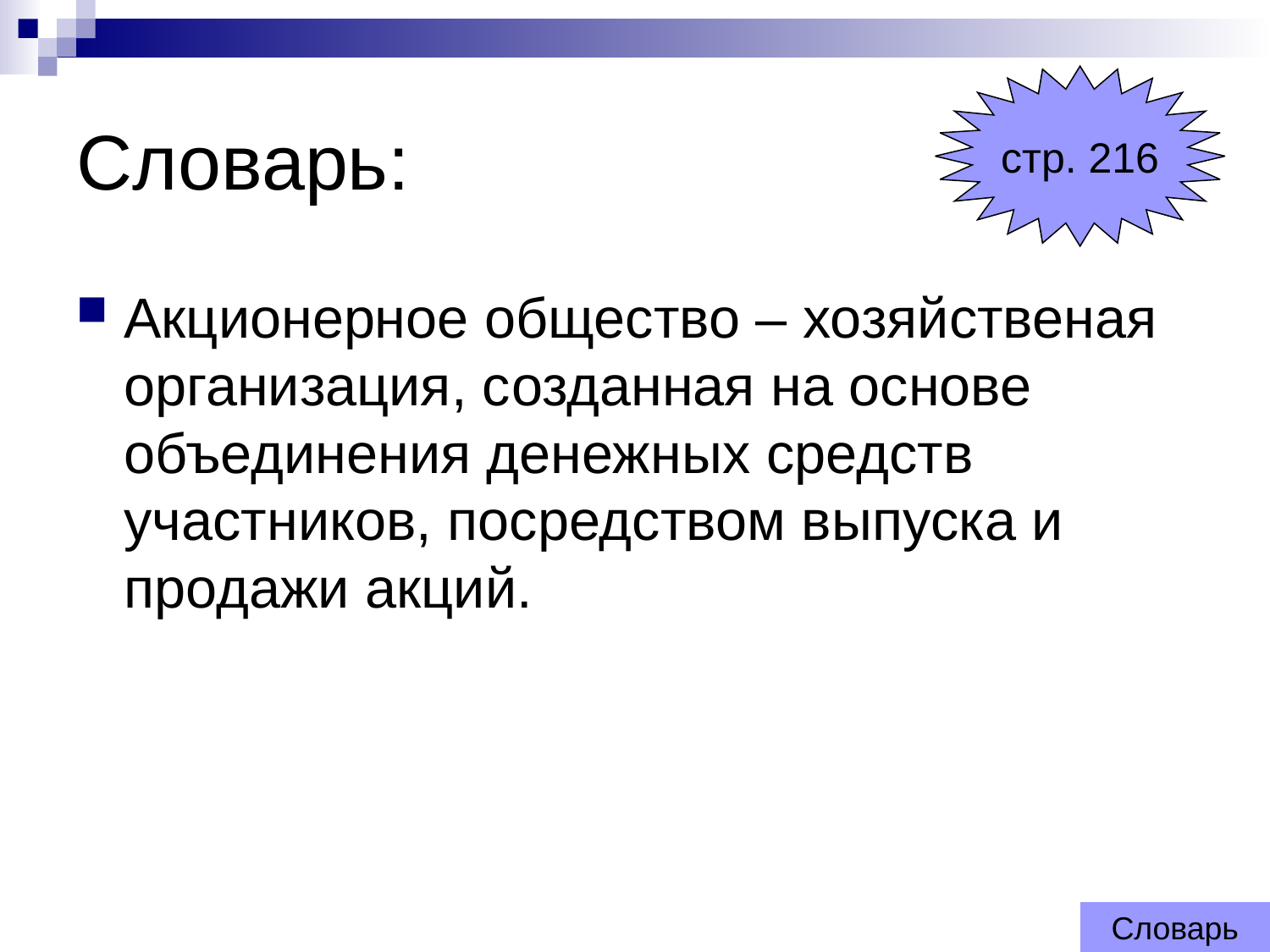

# Словарь:
стр. 216
Акционерное общество – хозяйственая организация, созданная на основе объединения денежных средств участников, посредством выпуска и продажи акций.
Словарь